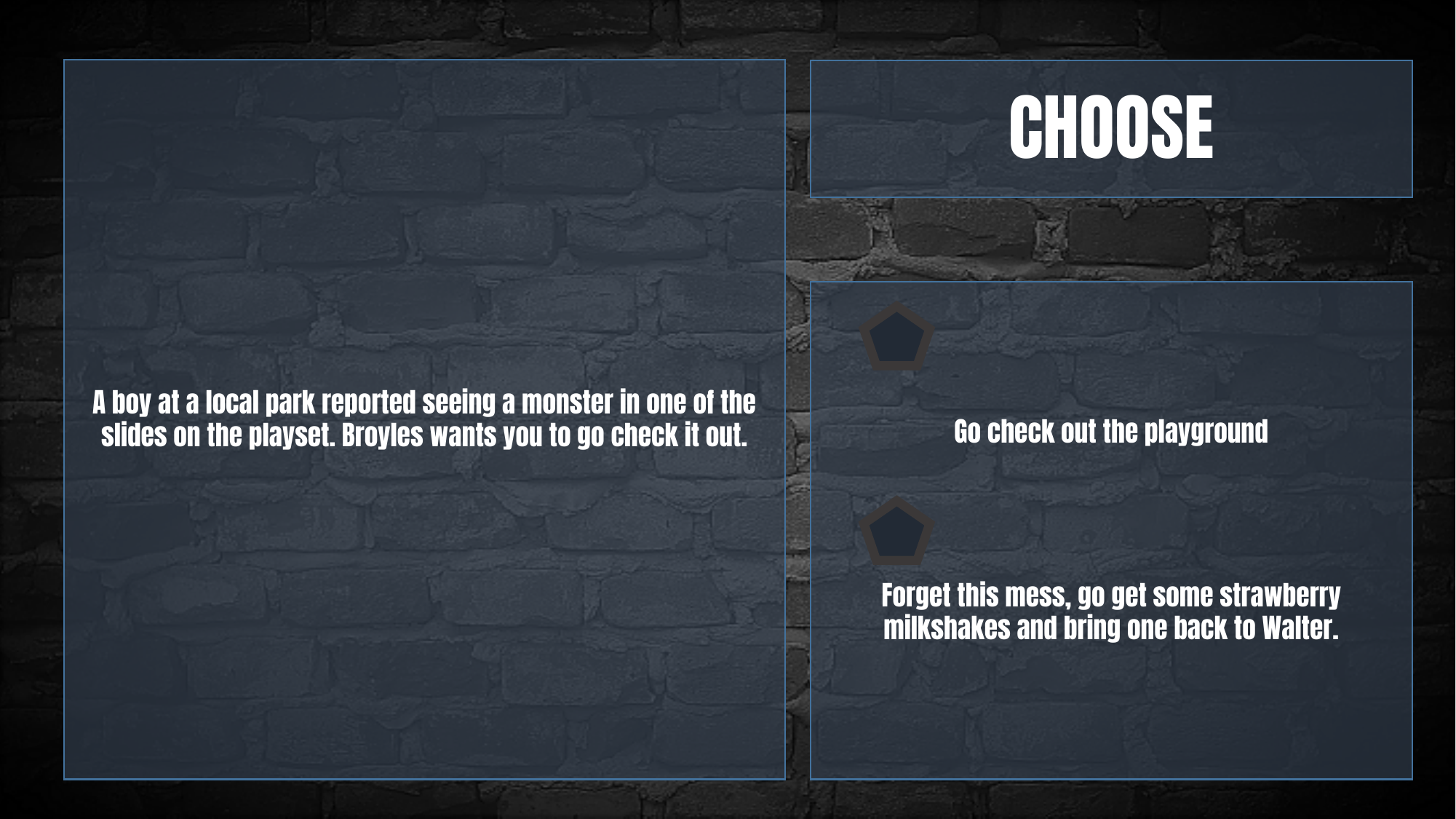

A boy at a local park reported seeing a monster in one of the slides on the playset. Broyles wants you to go check it out.
CHOOSE
Go check out the playground

Forget this mess, go get some strawberry milkshakes and bring one back to Walter.